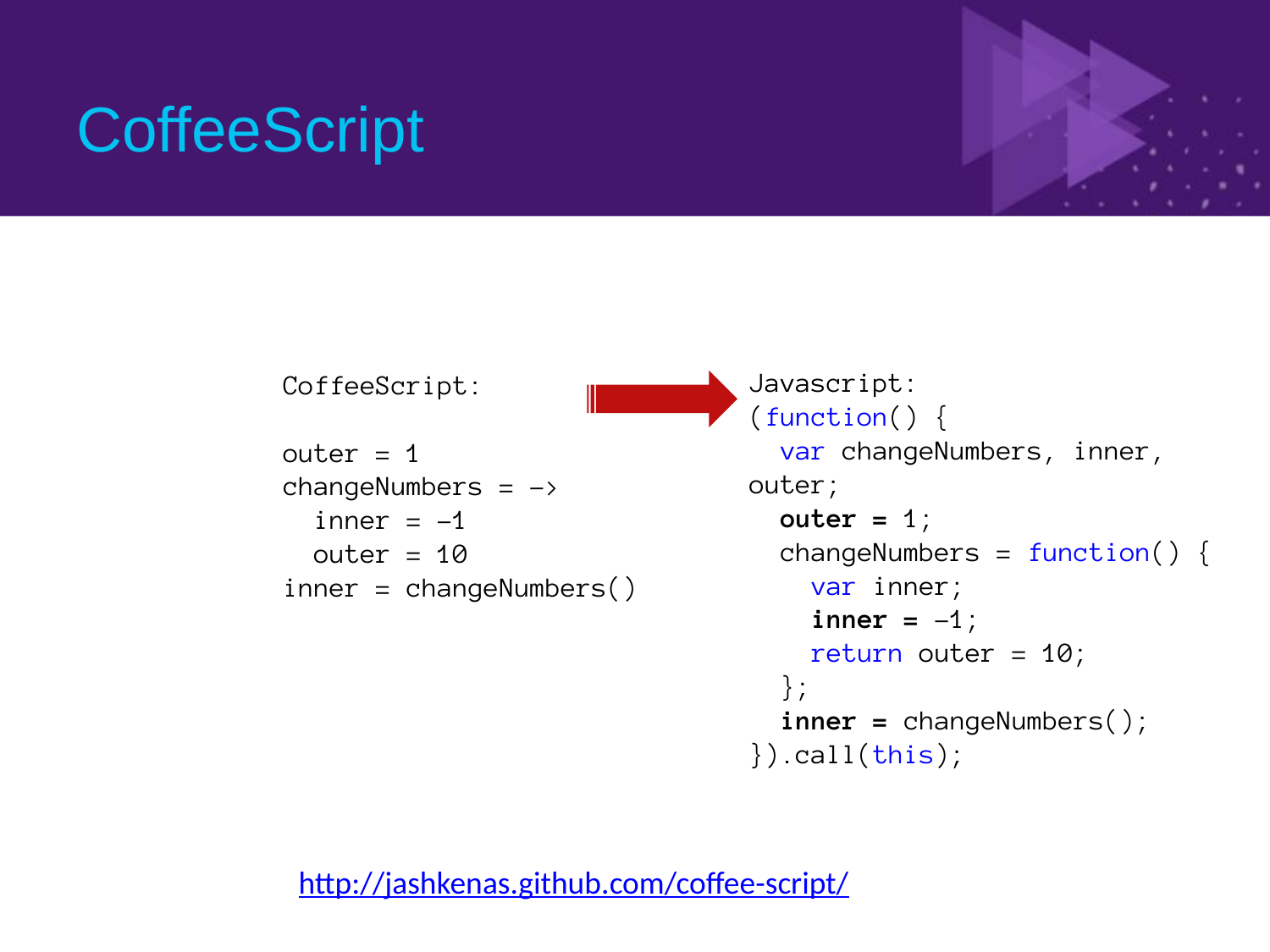

# CoffeeScript

Javascript:
(function() {
  var changeNumbers, inner, outer;
  outer = 1;
  changeNumbers = function() {
    var inner;
    inner = -1;
    return outer = 10;
  };
  inner = changeNumbers();
}).call(this);
CoffeeScript:

outer = 1
changeNumbers = ->
  inner = -1
  outer = 10
inner = changeNumbers()

http://jashkenas.github.com/coffee-script/